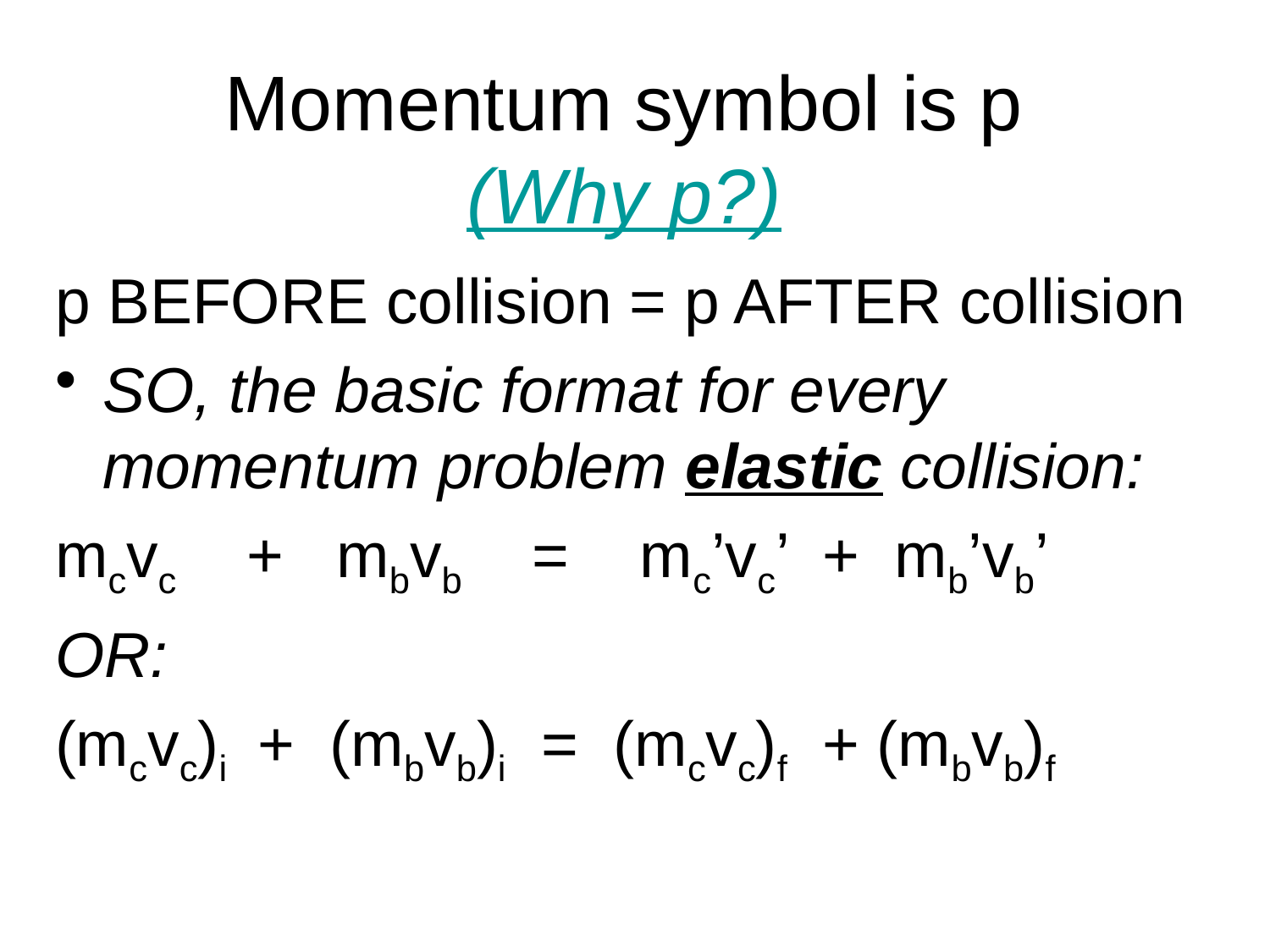

# Momentum symbol is p (Why p?)
p BEFORE collision = p AFTER collision
SO, the basic format for every momentum problem elastic collision:
mcvc    +   mbvb    =    mc’vc’  +  mb’vb’
OR:
(mcvc)i   +  (mbvb)i  =  (mcvc)f  + (mbvb)f